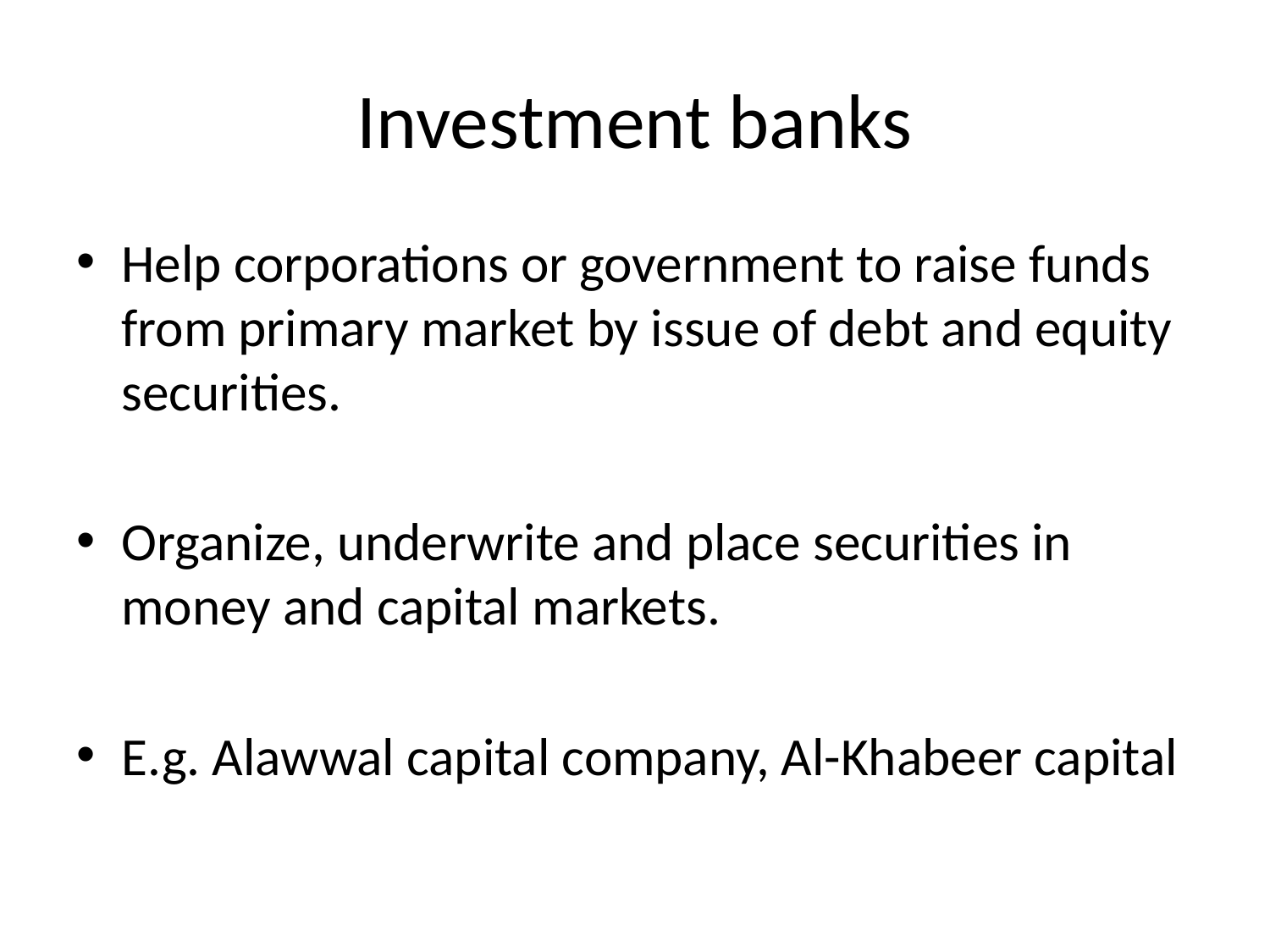

# Investment banks
Help corporations or government to raise funds from primary market by issue of debt and equity securities.

Organize, underwrite and place securities in money and capital markets.

E.g. Alawwal capital company, Al-Khabeer capital